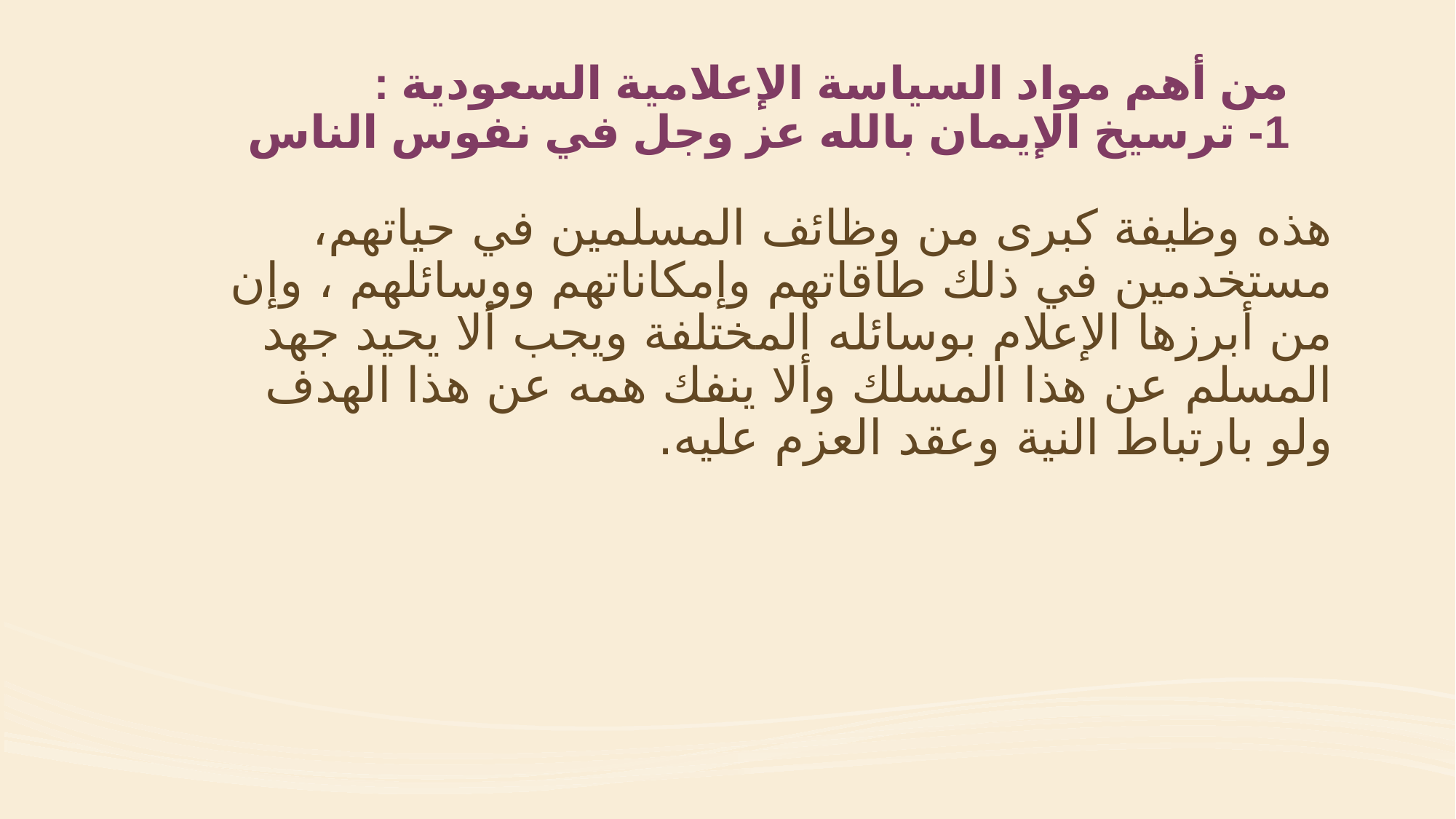

# من أهم مواد السياسة الإعلامية السعودية : 1- ترسيخ الإيمان بالله عز وجل في نفوس الناس
هذه وظيفة كبرى من وظائف المسلمين في حياتهم، مستخدمين في ذلك طاقاتهم وإمكاناتهم ووسائلهم ، وإن من أبرزها الإعلام بوسائله المختلفة ويجب ألا يحيد جهد المسلم عن هذا المسلك وألا ينفك همه عن هذا الهدف ولو بارتباط النية وعقد العزم عليه.